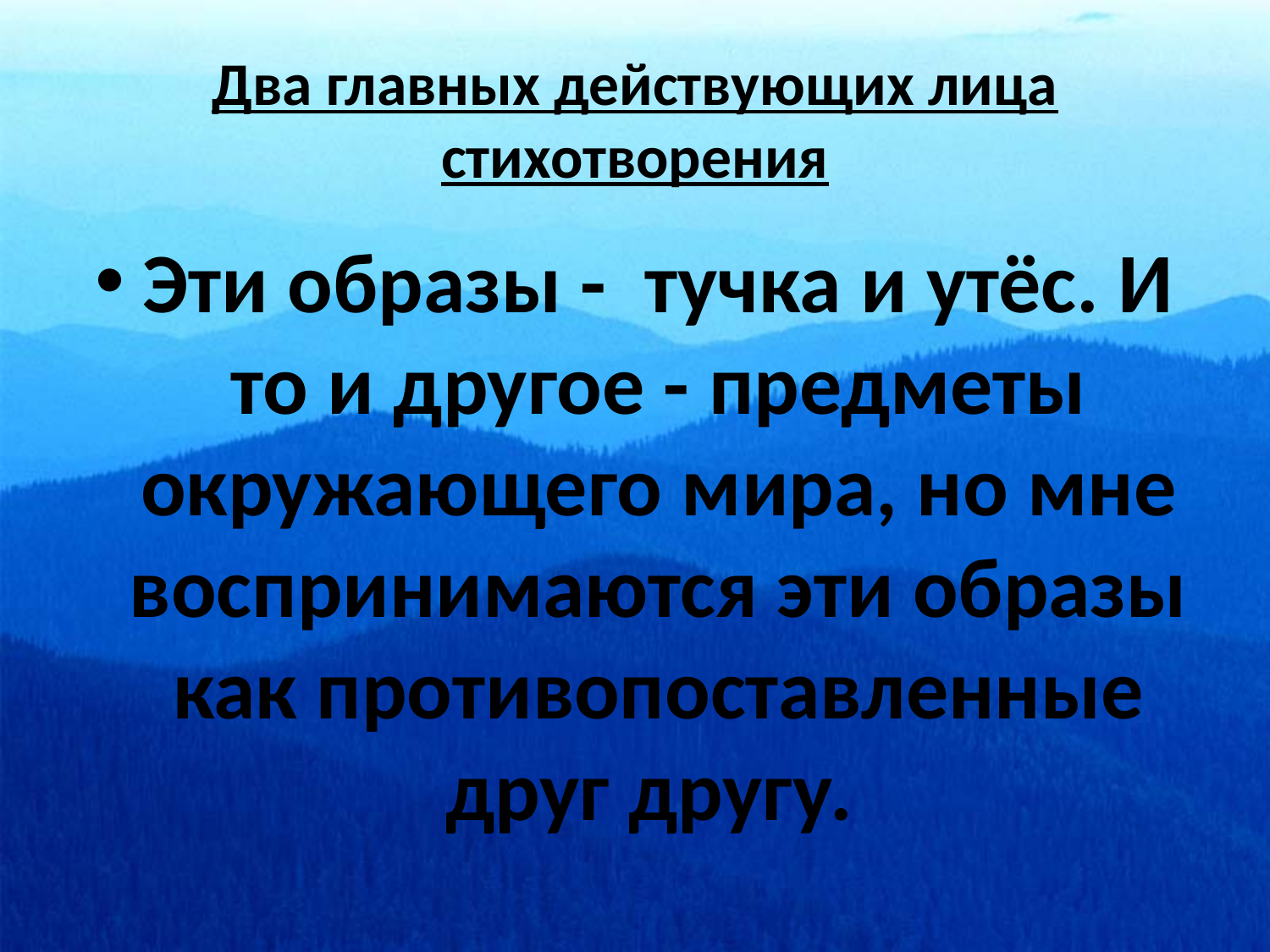

# Два главных действующих лица стихотворения
Эти образы -  тучка и утёс. И то и другое - предметы окружающего мира, но мне воспринимаются эти образы как противопоставленные друг другу.